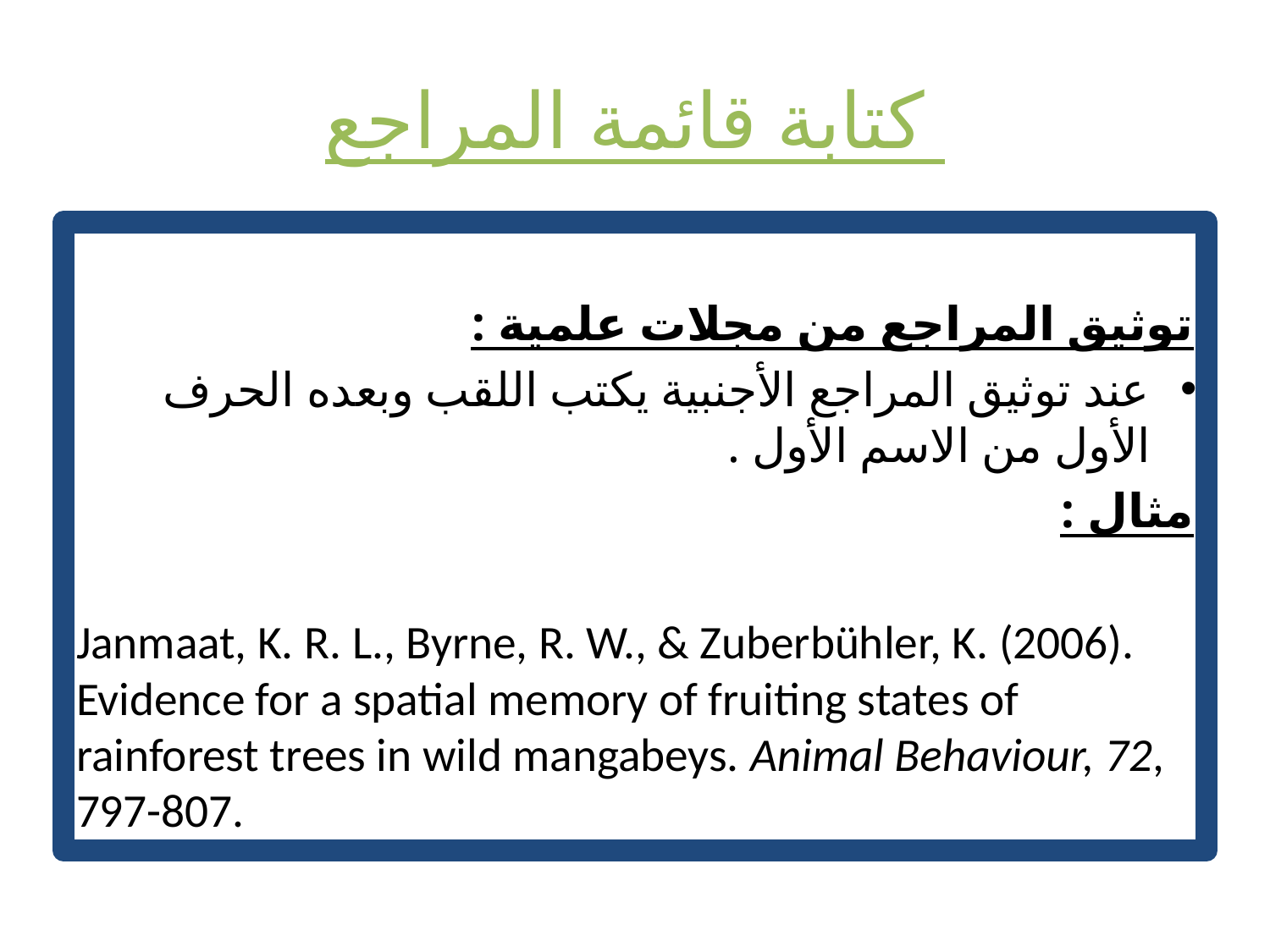

# كتابة قائمة المراجع

توثيق المراجع من مجلات علمية :
عند توثيق المراجع الأجنبية يكتب اللقب وبعده الحرف الأول من الاسم الأول .
مثال :

Janmaat, K. R. L., Byrne, R. W., & Zuberbühler, K. (2006). Evidence for a spatial memory of fruiting states of rainforest trees in wild mangabeys. Animal Behaviour, 72, 797-807.